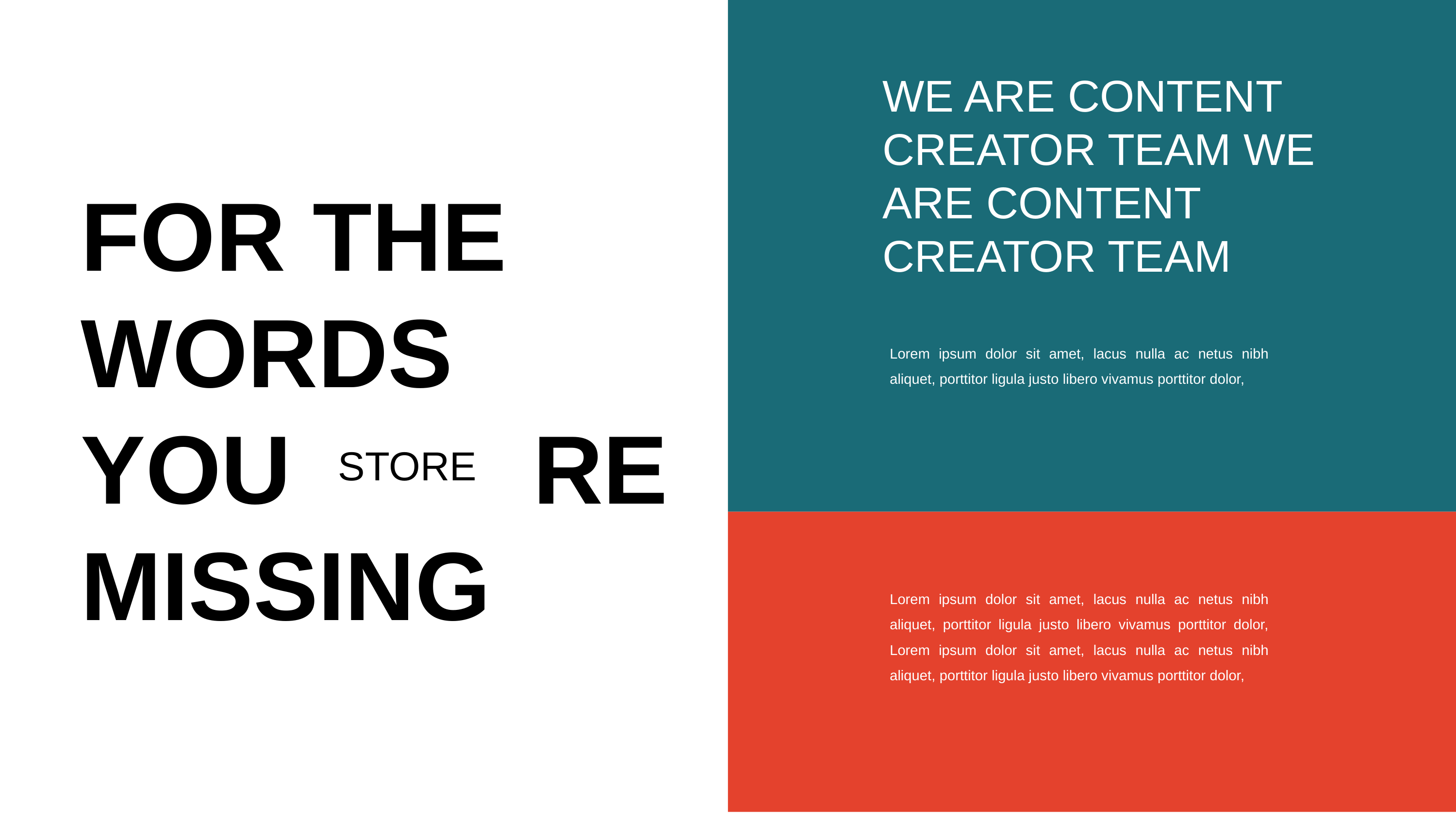

WE ARE CONTENT
CREATOR TEAM WE ARE CONTENT
CREATOR TEAM

FOR THE
WORDS
YOU         RE
MISSING
Lorem ipsum dolor sit amet, lacus nulla ac netus nibh aliquet, porttitor ligula justo libero vivamus porttitor dolor,
STORE

Lorem ipsum dolor sit amet, lacus nulla ac netus nibh aliquet, porttitor ligula justo libero vivamus porttitor dolor, Lorem ipsum dolor sit amet, lacus nulla ac netus nibh aliquet, porttitor ligula justo libero vivamus porttitor dolor,